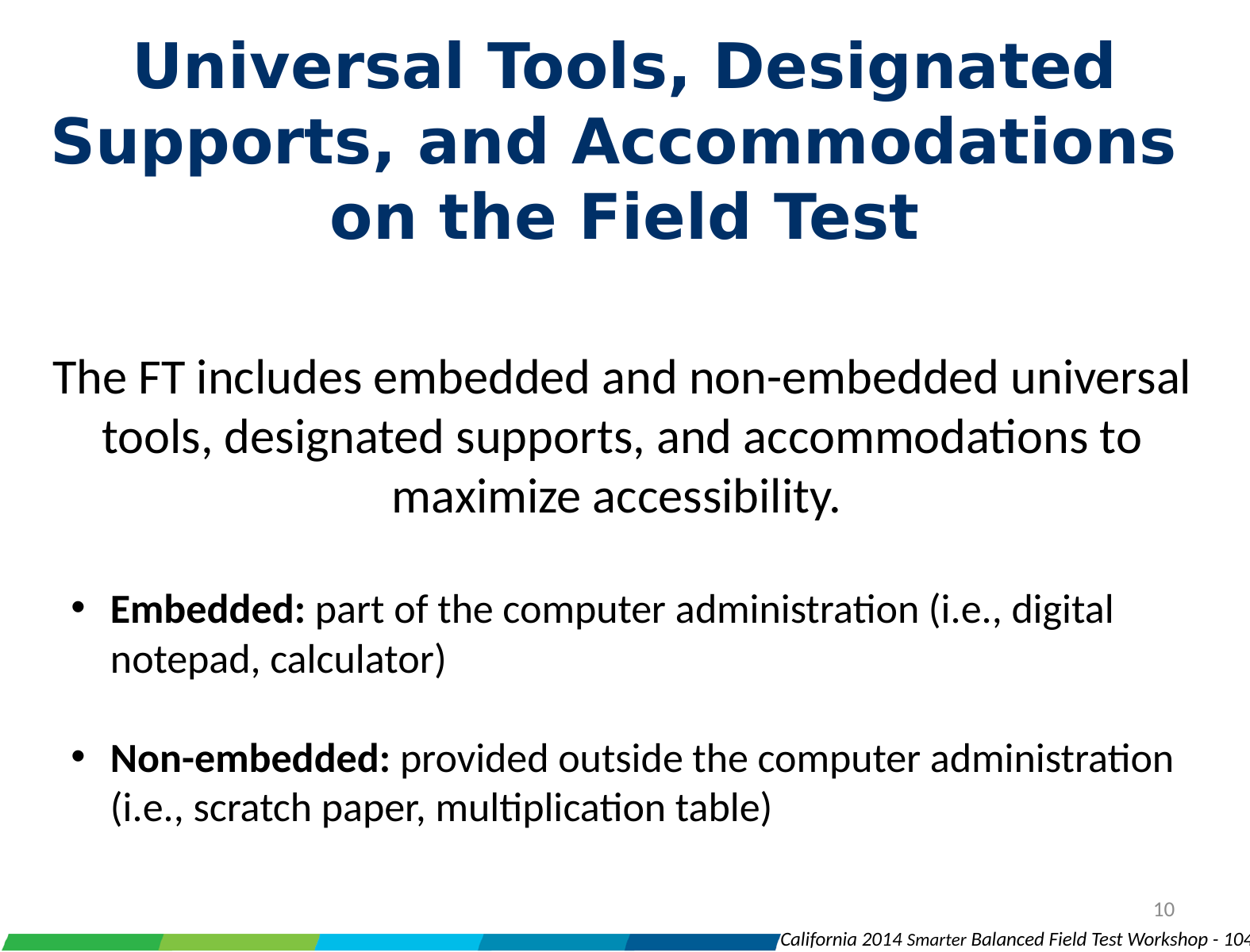

Universal Tools, Designated Supports, and Accommodations
on the Field Test
The FT includes embedded and non-embedded universal tools, designated supports, and accommodations to maximize accessibility.

Embedded: part of the computer administration (i.e., digital notepad, calculator)

Non-embedded: provided outside the computer administration (i.e., scratch paper, multiplication table)
10
California 2014 Smarter Balanced Field Test Workshop - 104